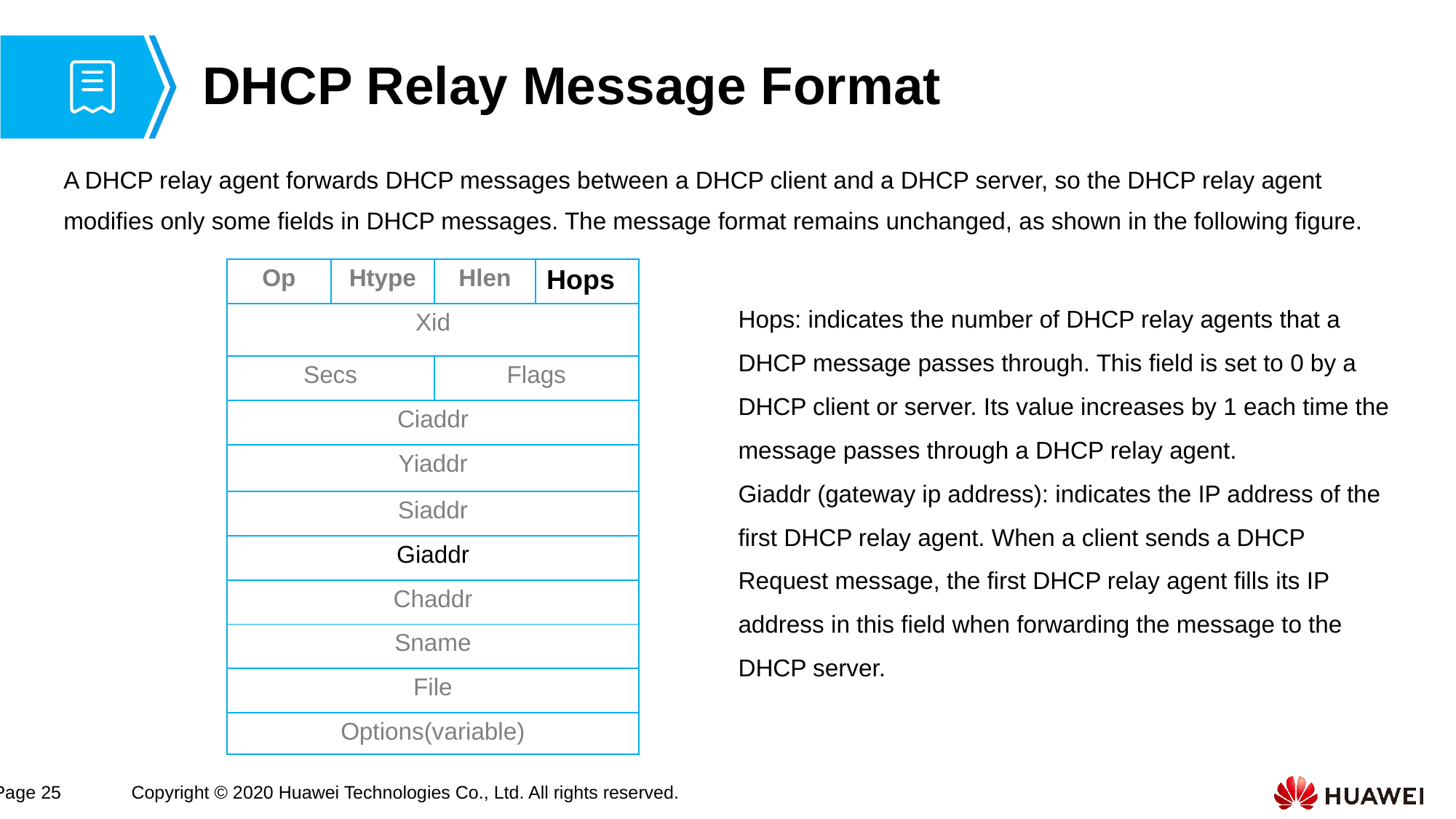

# DHCP Relay Message Format
A DHCP relay agent forwards DHCP messages between a DHCP client and a DHCP server, so the DHCP relay agent modifies only some fields in DHCP messages. The message format remains unchanged, as shown in the following figure.
| Op | Htype | Hlen | Hops |
| --- | --- | --- | --- |
| Xid |  |  |  |
| Secs |  | Flags |  |
| Ciaddr |  |  |  |
| Yiaddr |  |  |  |
| Siaddr |  |  |  |
| Giaddr |  |  |  |
| Chaddr |  |  |  |
| Sname |  |  |  |
| File |  |  |  |
| Options(variable) |  |  |  |
Hops: indicates the number of DHCP relay agents that a DHCP message passes through. This field is set to 0 by a DHCP client or server. Its value increases by 1 each time the message passes through a DHCP relay agent.
Giaddr (gateway ip address): indicates the IP address of the first DHCP relay agent. When a client sends a DHCP Request message, the first DHCP relay agent fills its IP address in this field when forwarding the message to the DHCP server.